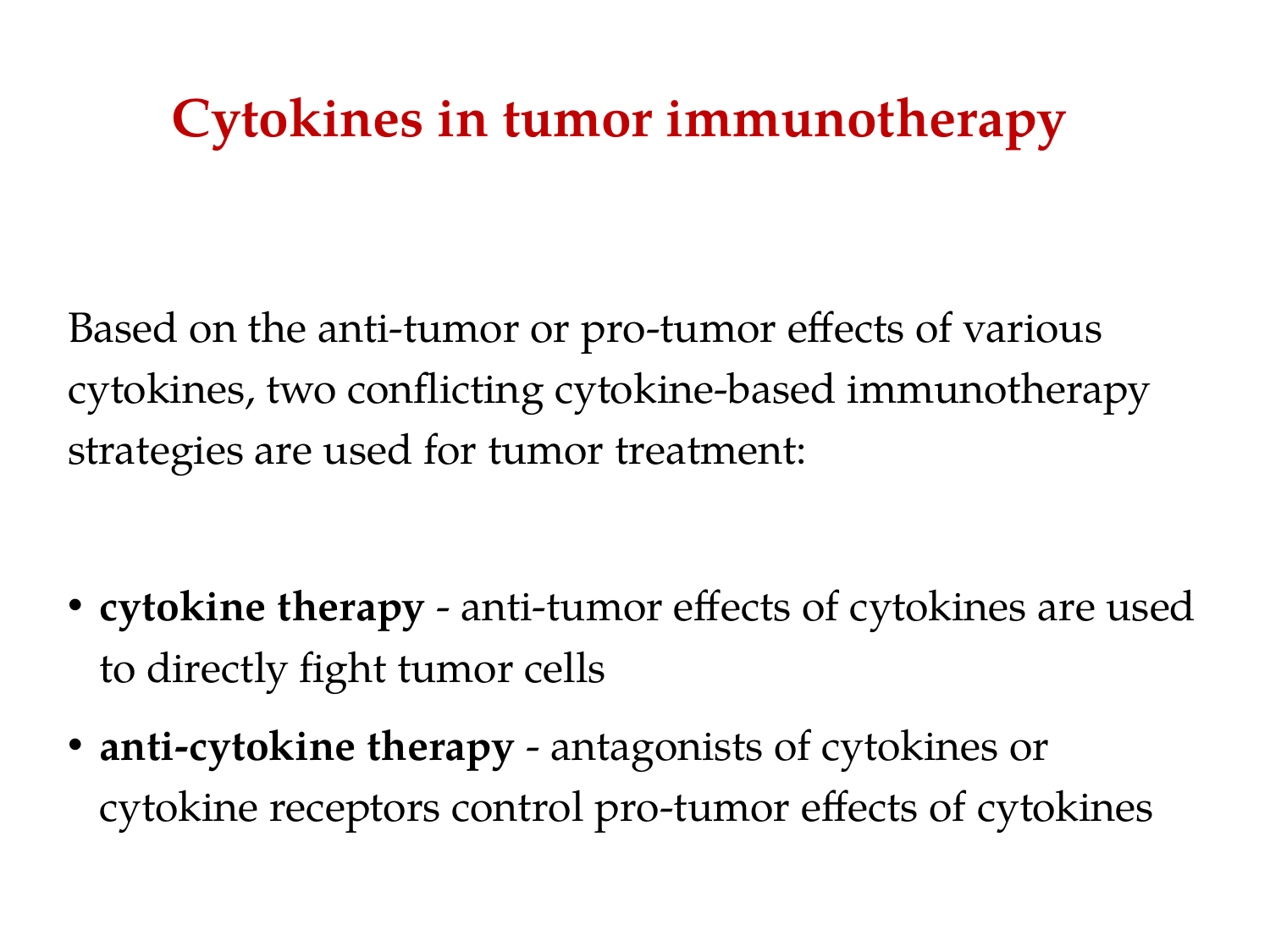

# Cytokines in tumor immunotherapy
Based on the anti-tumor or pro-tumor effects of various cytokines, two conflicting cytokine-based immunotherapy strategies are used for tumor treatment:

cytokine therapy - anti-tumor effects of cytokines are used to directly fight tumor cells
anti-cytokine therapy - antagonists of cytokines or cytokine receptors control pro-tumor effects of cytokines